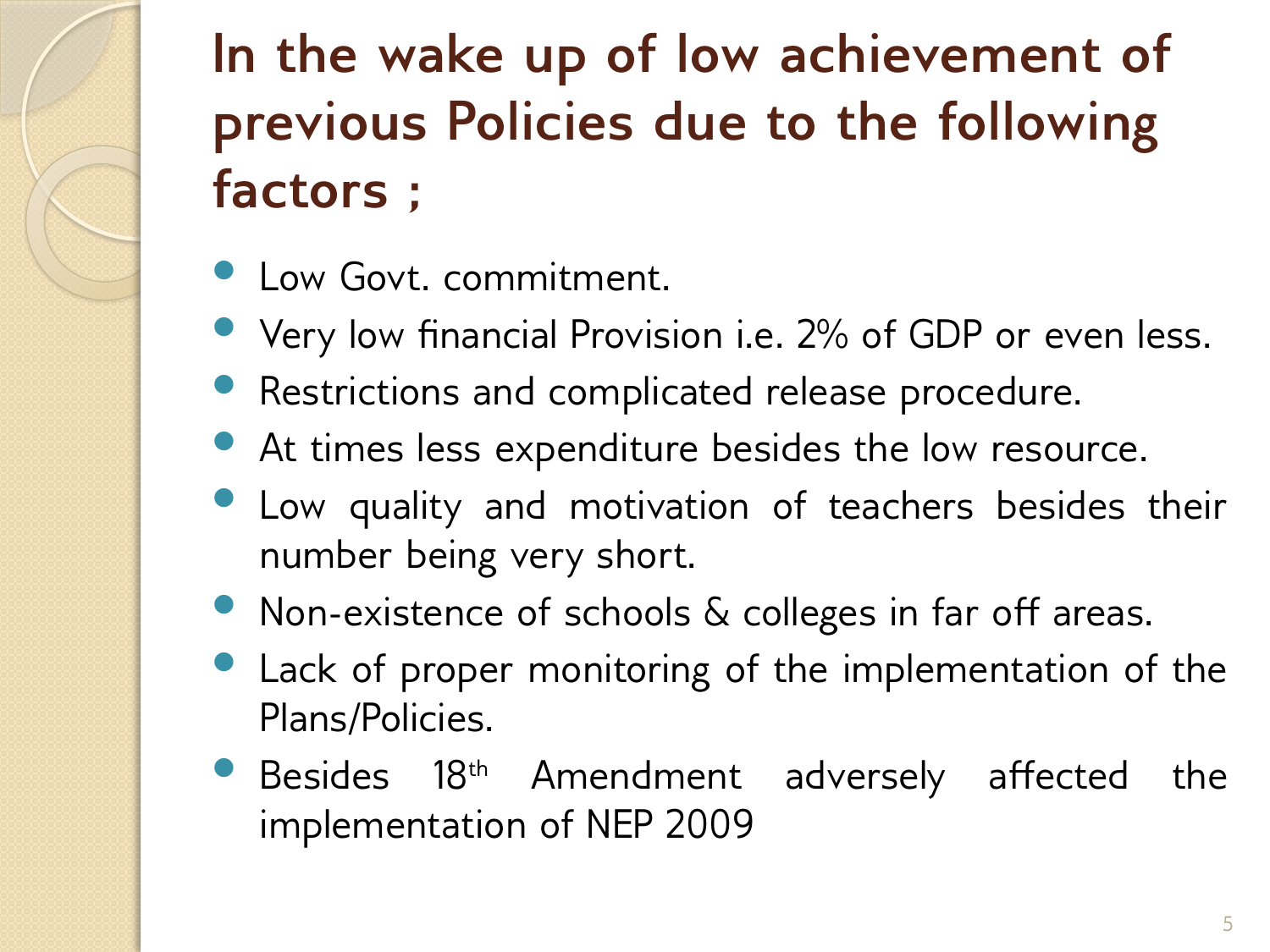

# In the wake up of low achievement of previous Policies due to the following factors ;
Low Govt. commitment.
Very low financial Provision i.e. 2% of GDP or even less.
Restrictions and complicated release procedure.
At times less expenditure besides the low resource.
Low quality and motivation of teachers besides their number being very short.
Non-existence of schools & colleges in far off areas.
Lack of proper monitoring of the implementation of the Plans/Policies.
Besides 18th Amendment adversely affected the implementation of NEP 2009

5